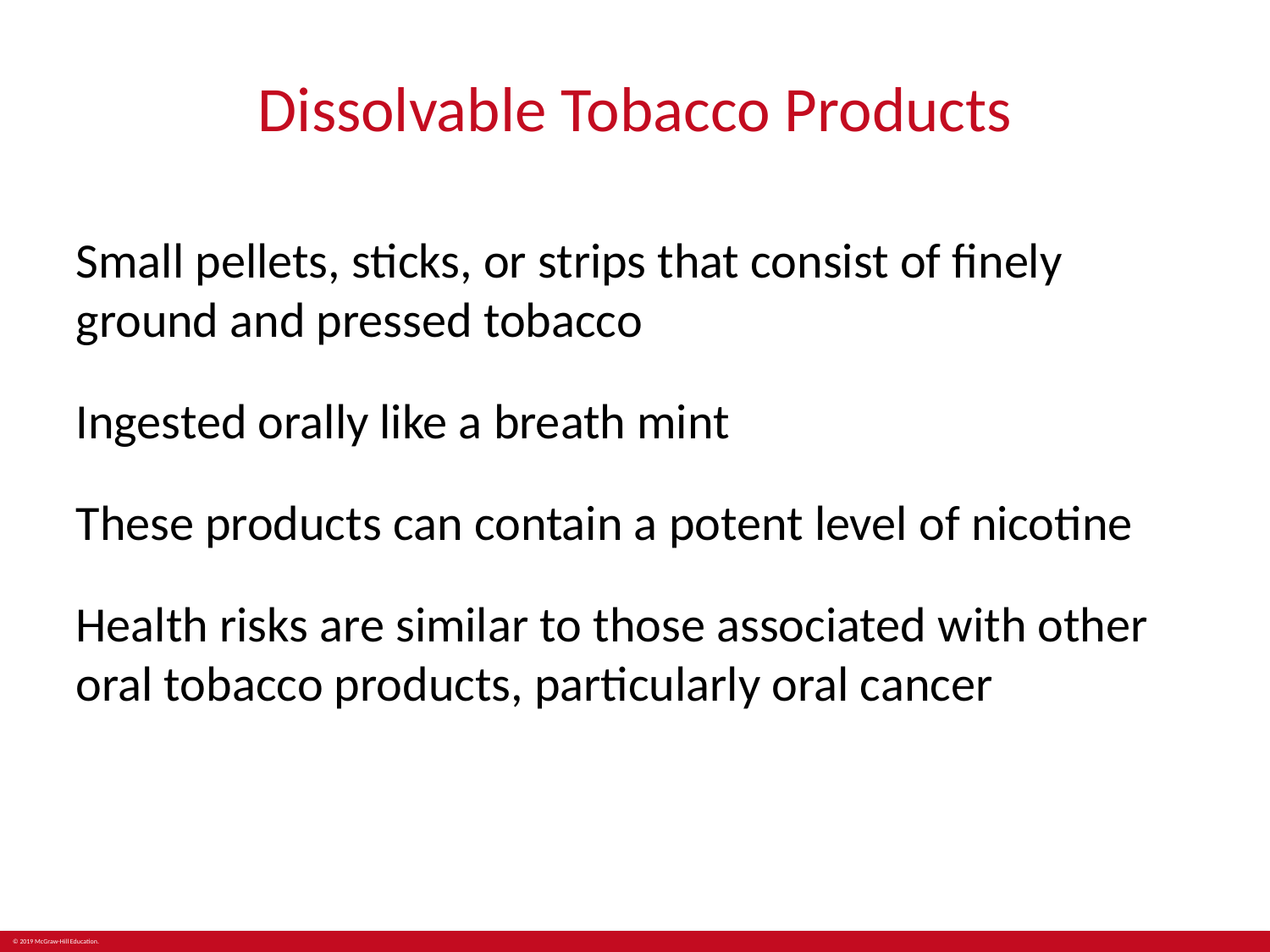

# Dissolvable Tobacco Products
Small pellets, sticks, or strips that consist of finely ground and pressed tobacco
Ingested orally like a breath mint
These products can contain a potent level of nicotine
Health risks are similar to those associated with other oral tobacco products, particularly oral cancer